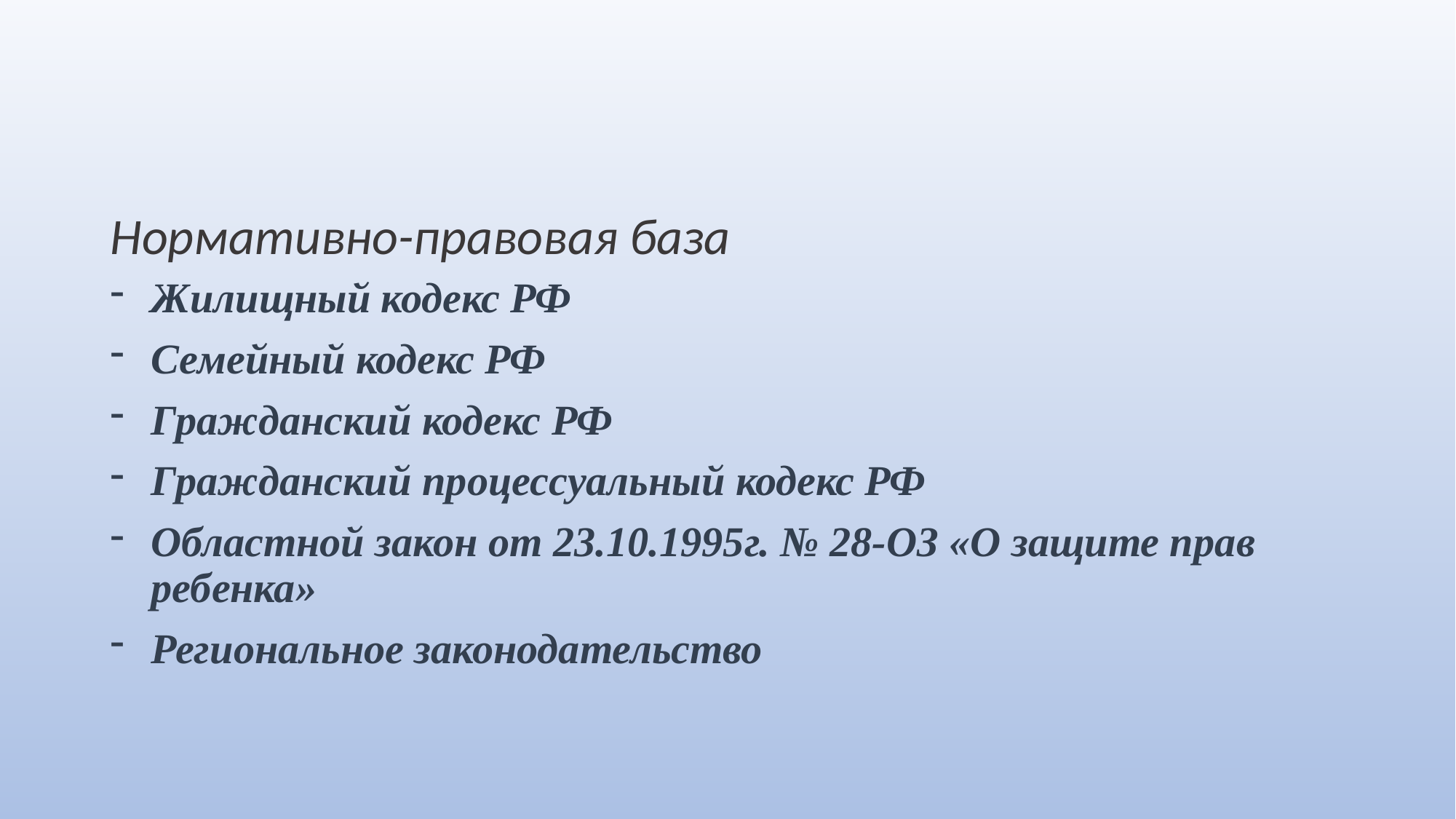

# Нормативно-правовая база
Жилищный кодекс РФ
Семейный кодекс РФ
Гражданский кодекс РФ
Гражданский процессуальный кодекс РФ
Областной закон от 23.10.1995г. № 28-ОЗ «О защите прав ребенка»
Региональное законодательство